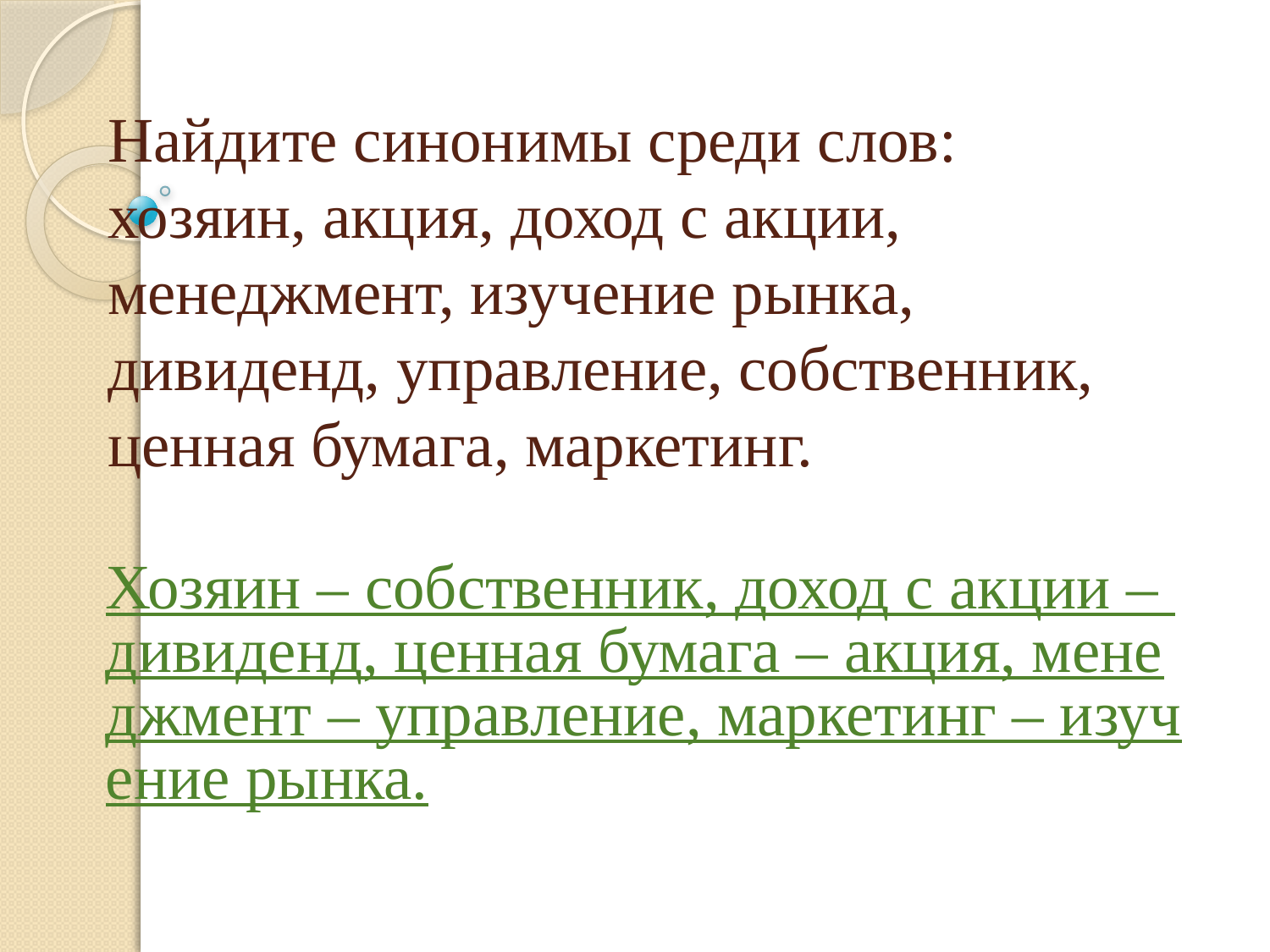

# Найдите синонимы среди слов: хозяин, акция, доход с акции, менеджмент, изучение рынка, дивиденд, управление, собственник, ценная бумага, маркетинг.
Хозяин – собственник, доход с акции – дивиденд, ценная бумага – акция, менеджмент – управление, маркетинг – изучение рынка.